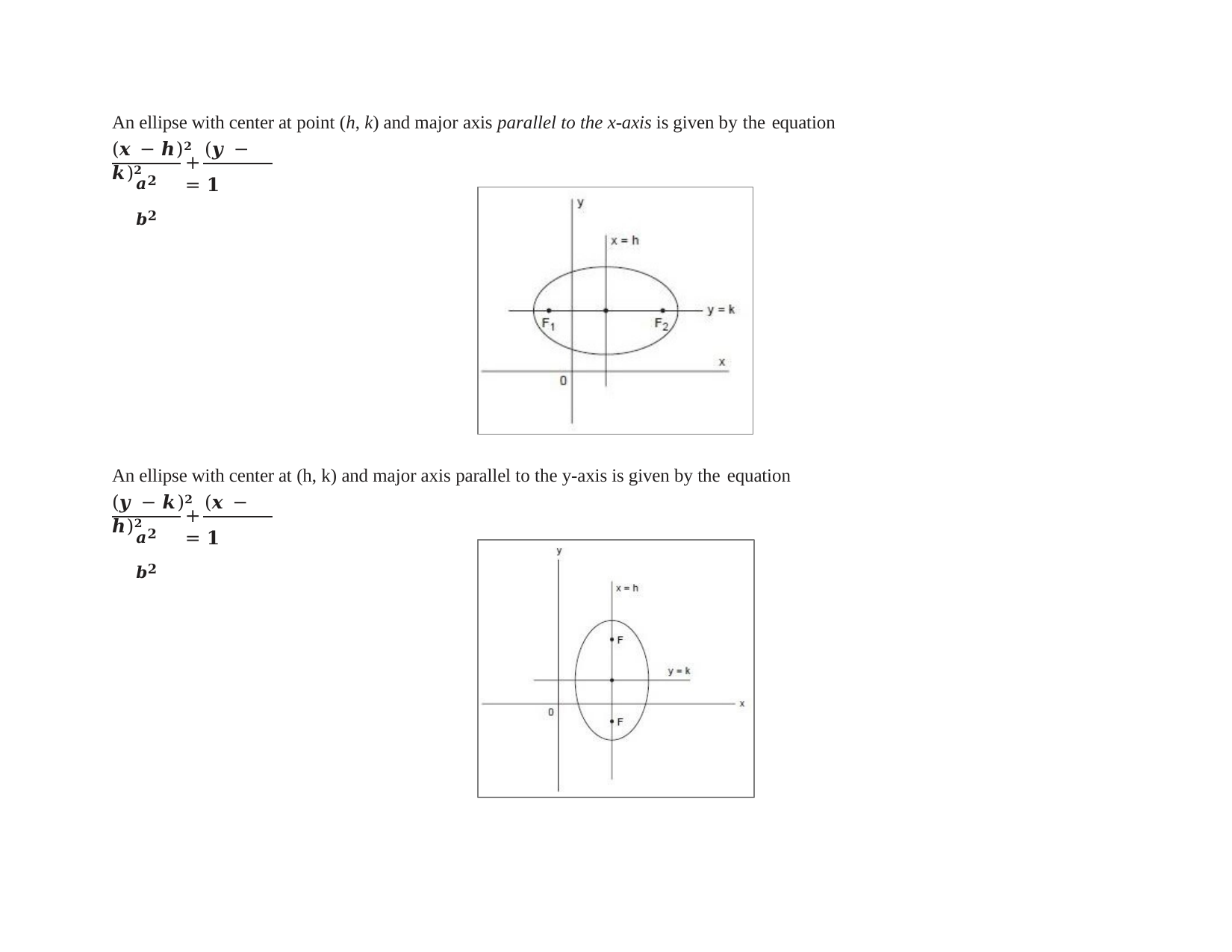

An ellipse with center at point (h, k) and major axis parallel to the x-axis is given by the equation
(𝒙 − 𝒉)𝟐	(𝒚 − 𝒌)𝟐
+	= 𝟏
𝒂𝟐	𝒃𝟐

An ellipse with center at (h, k) and major axis parallel to the y-axis is given by the equation
(𝒚 − 𝒌)𝟐	(𝒙 − 𝒉)𝟐
+	= 𝟏
𝒂𝟐	𝒃𝟐